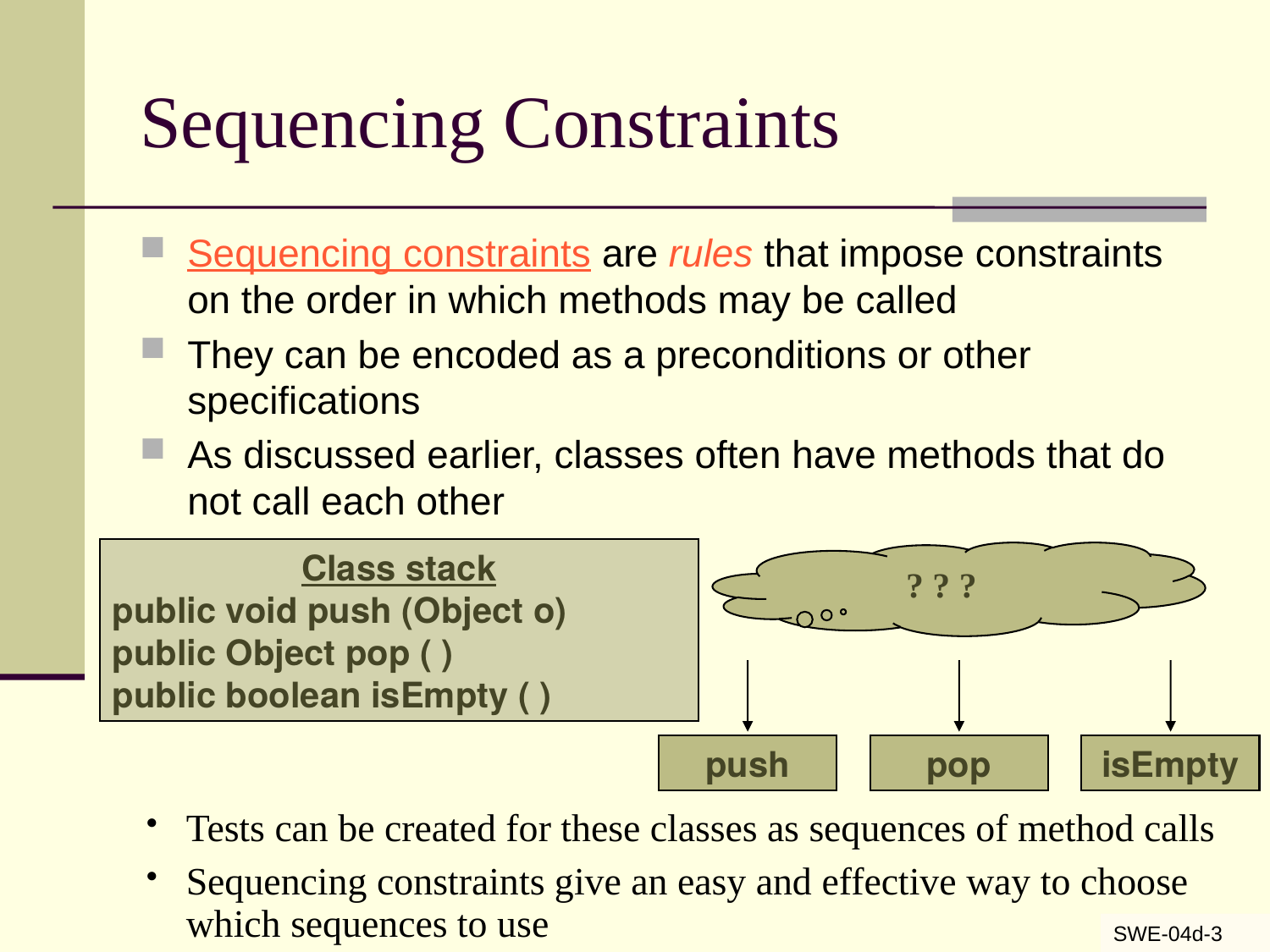

# Sequencing Constraints
Sequencing constraints are rules that impose constraints on the order in which methods may be called
They can be encoded as a preconditions or other specifications
As discussed earlier, classes often have methods that do not call each other
Class stack
public void push (Object o)
public Object pop ( )
public boolean isEmpty ( )
? ? ?

push

pop

isEmpty
Tests can be created for these classes as sequences of method calls
Sequencing constraints give an easy and effective way to choose which sequences to use